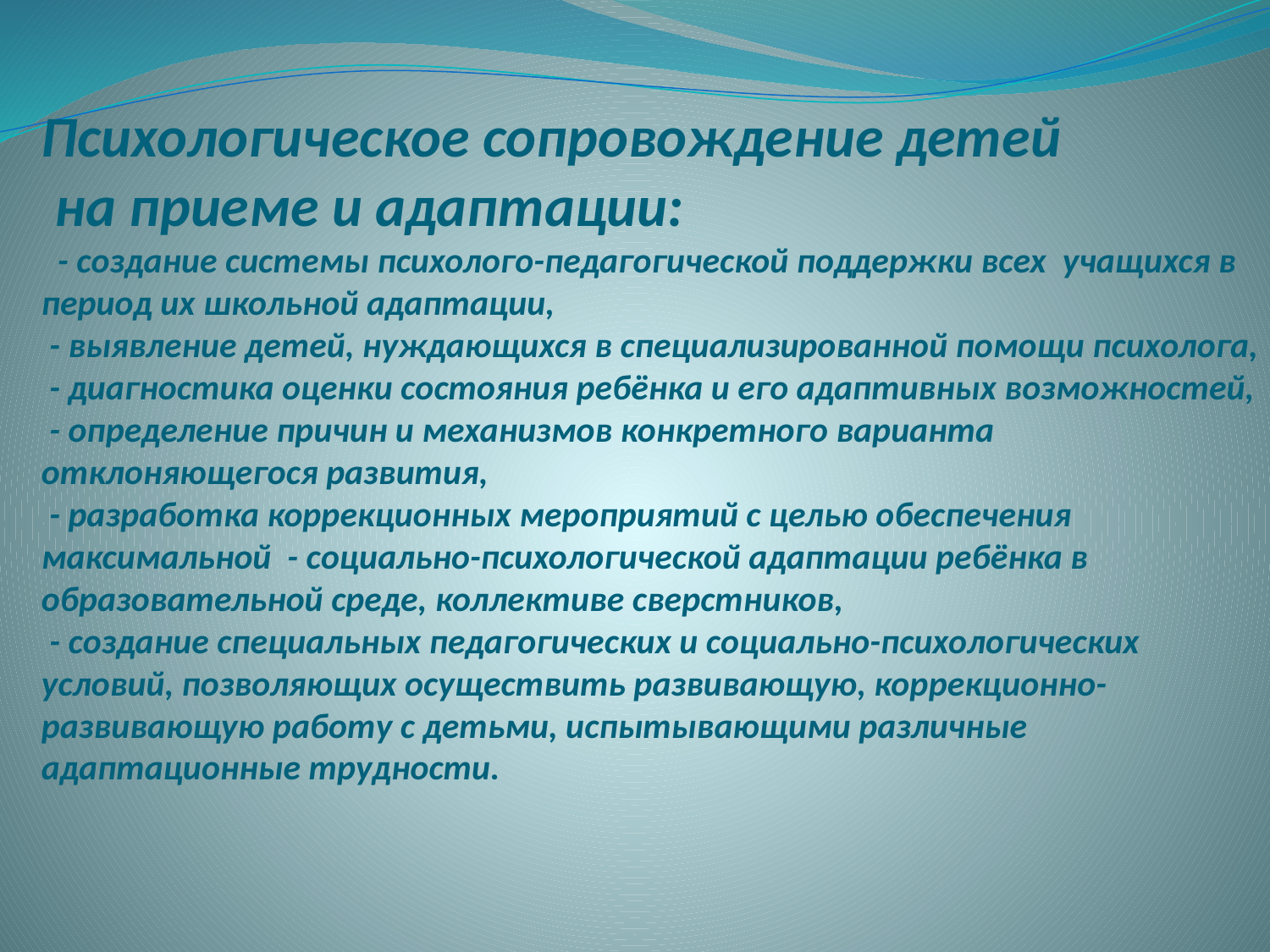

# Психологическое сопровождение детей на приеме и адаптации: - создание системы психолого-педагогической поддержки всех  учащихся в период их школьной адаптации, - выявление детей, нуждающихся в специализированной помощи психолога, - диагностика оценки состояния ребёнка и его адаптивных возможностей, - определение причин и механизмов конкретного варианта отклоняющегося развития, - разработка коррекционных мероприятий с целью обеспечения максимальной  - социально-психологической адаптации ребёнка в образовательной среде, коллективе сверстников, - создание специальных педагогических и социально-психо­логических условий, позволяющих осуществить развивающую, кор­рекционно-развивающую работу с детьми, испытывающими различные адаптационные трудности.